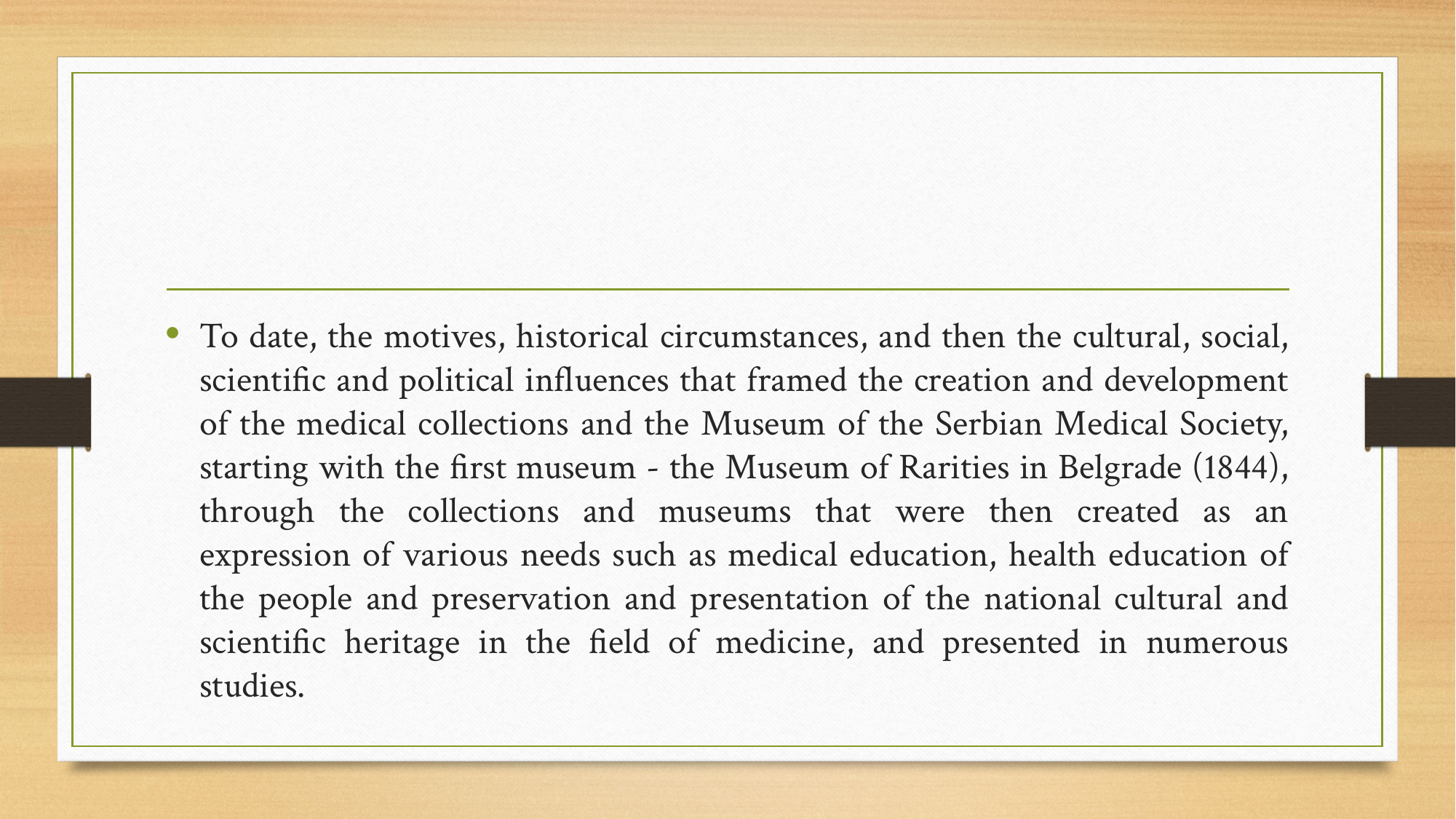

To date, the motives, historical circumstances, and then the cultural, social, scientific and political influences that framed the creation and development of the medical collections and the Museum of the Serbian Medical Society, starting with the first museum - the Museum of Rarities in Belgrade (1844), through the collections and museums that were then created as an expression of various needs such as medical education, health education of the people and preservation and presentation of the national cultural and scientific heritage in the field of medicine, and presented in numerous studies.